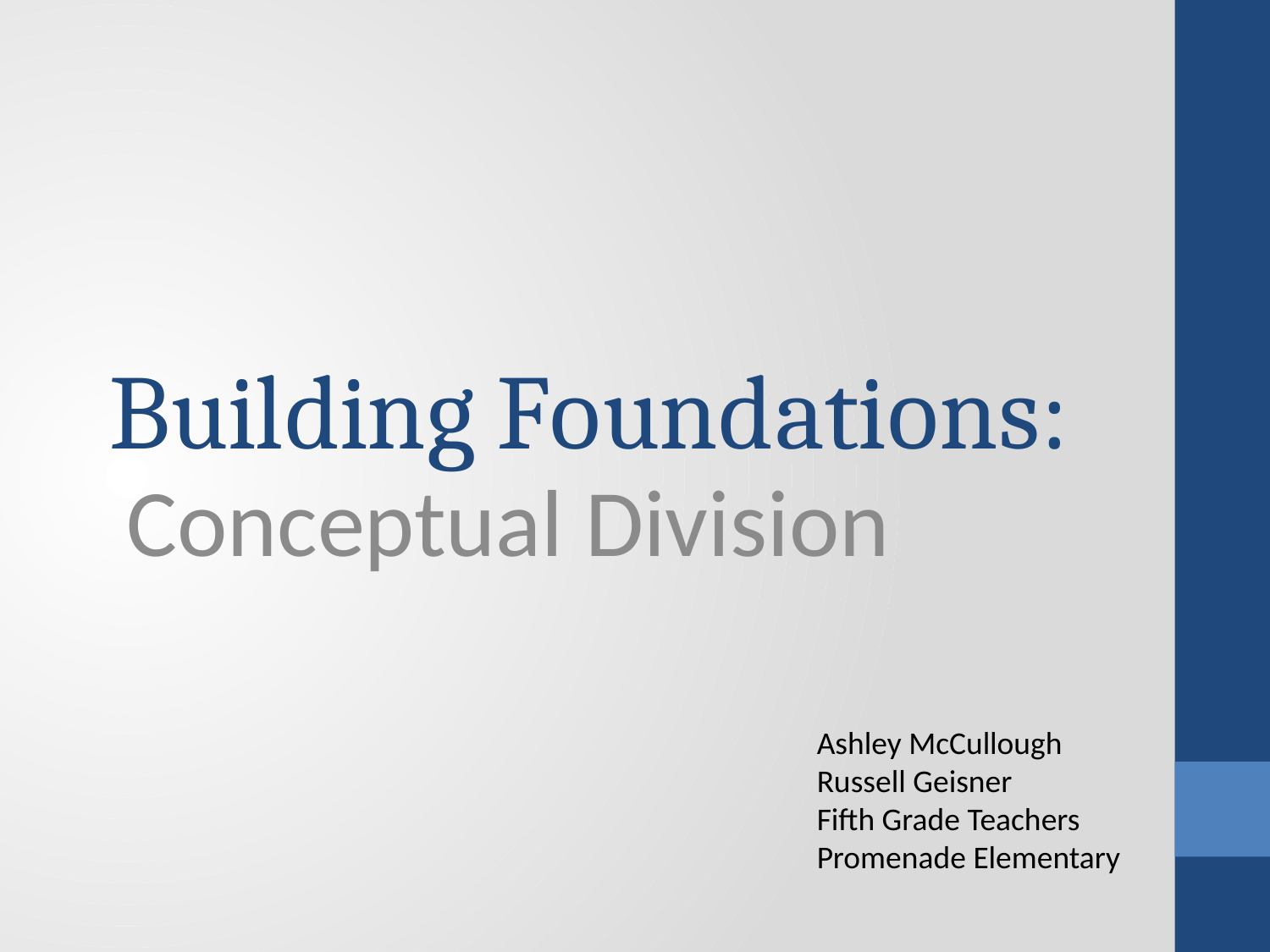

# Building Foundations:
Conceptual Division
Ashley McCullough
Russell Geisner
Fifth Grade Teachers
Promenade Elementary